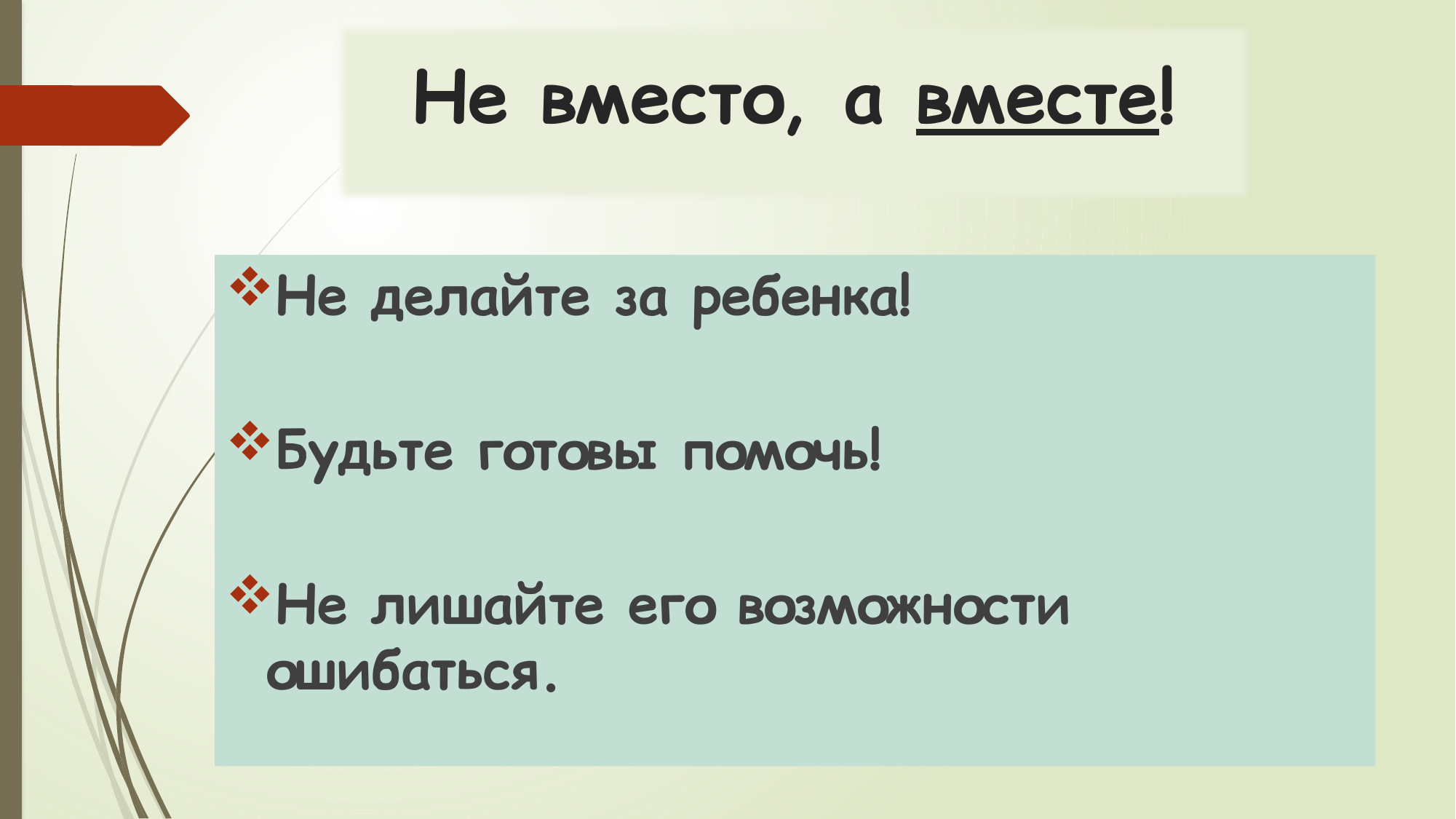

Не вместо, а вместе!
Не делайте за ребенка!

Будьте готовы помочь!

Не лишайте его возможности ошибаться.